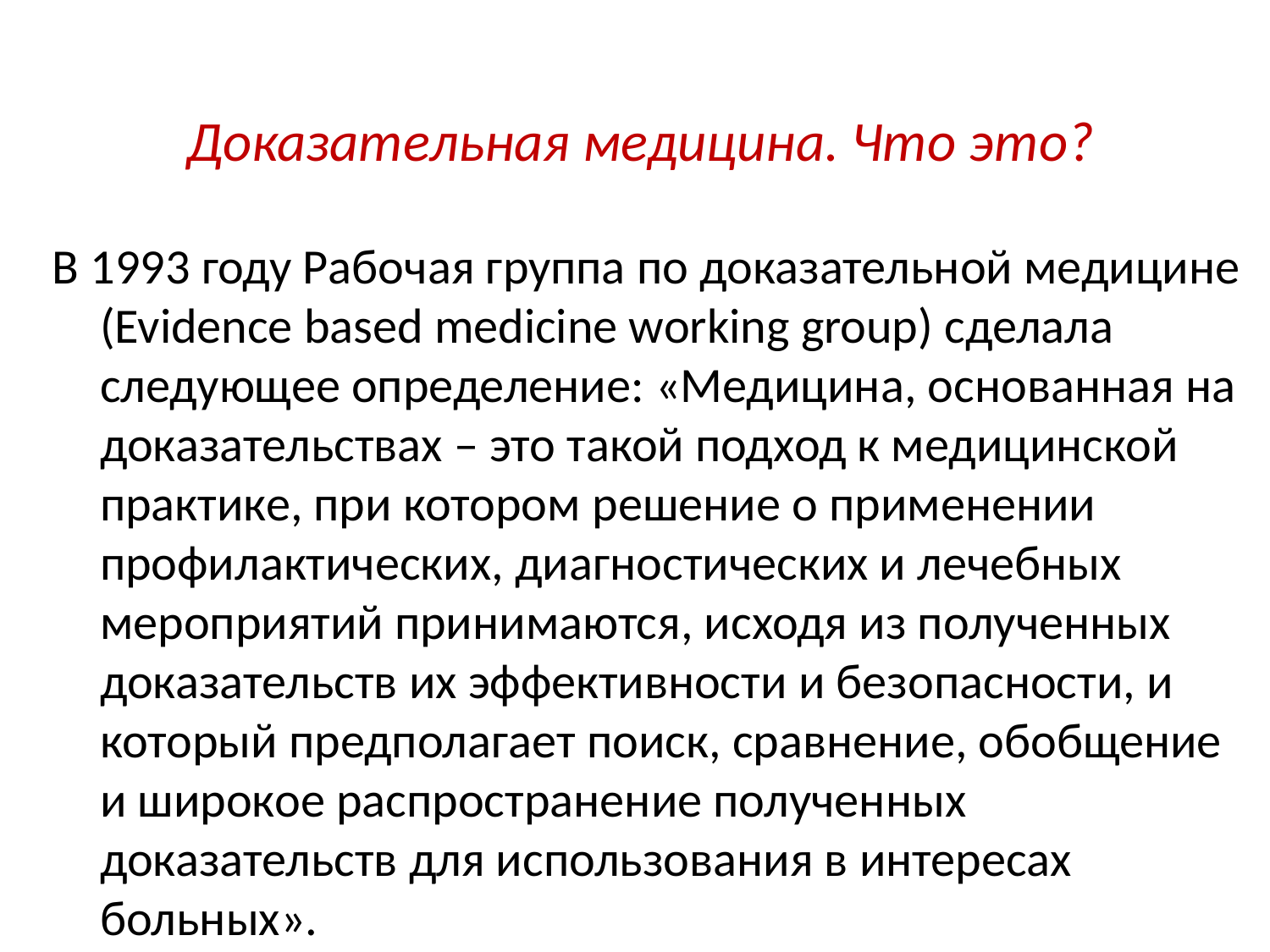

# Доказательная медицина. Что это?
В 1993 году Рабочая группа по доказательной медицине (Evidence based medicine working group) сделала следующее определение: «Медицина, основанная на доказательствах – это такой подход к медицинской практике, при котором решение о применении профилактических, диагностических и лечебных мероприятий принимаются, исходя из полученных доказательств их эффективности и безопасности, и который предполагает поиск, сравнение, обобщение и широкое распространение полученных доказательств для использования в интересах больных».